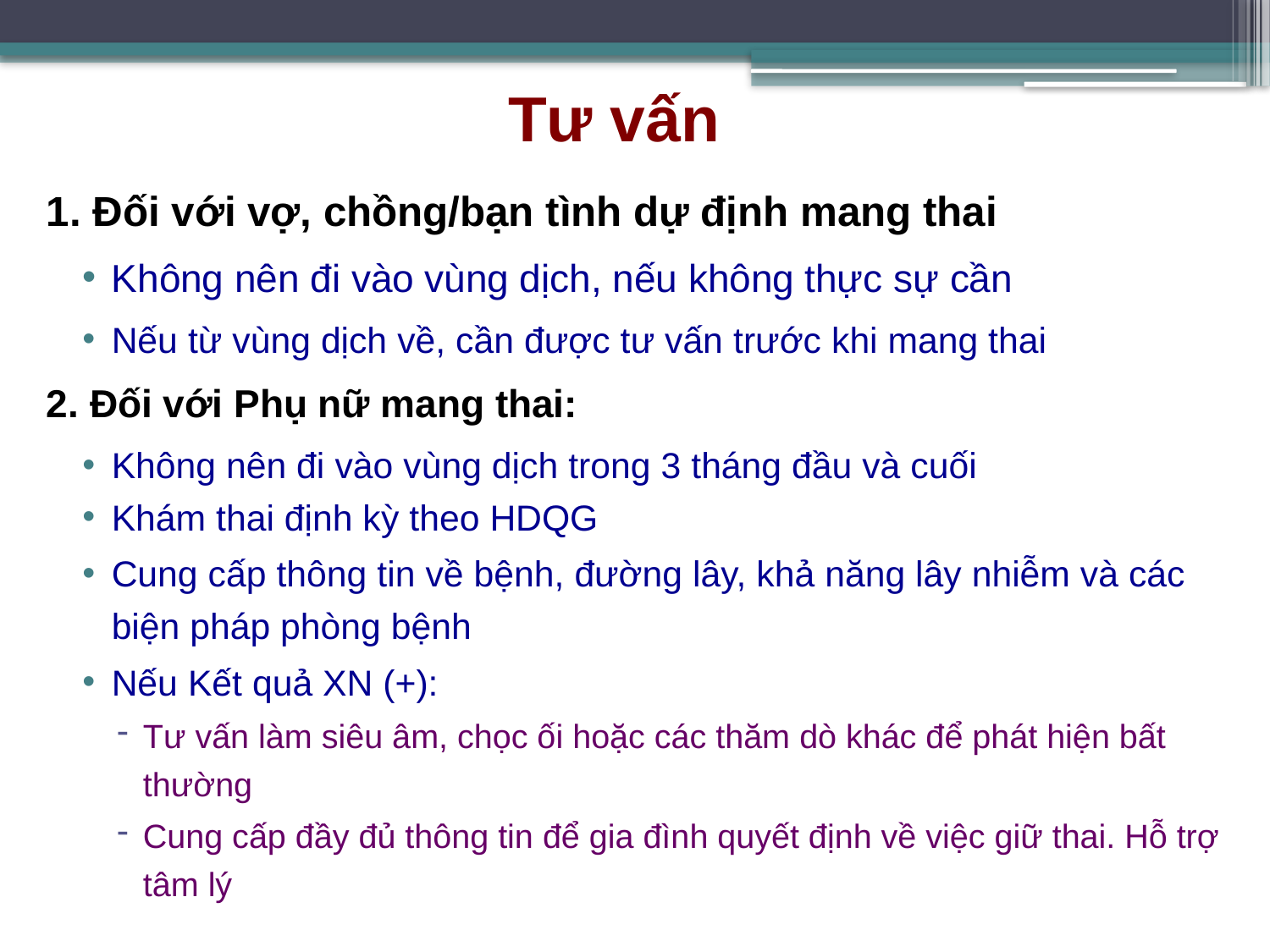

Tư vấn
1. Đối với vợ, chồng/bạn tình dự định mang thai
Không nên đi vào vùng dịch, nếu không thực sự cần
Nếu từ vùng dịch về, cần được tư vấn trước khi mang thai
2. Đối với Phụ nữ mang thai:
Không nên đi vào vùng dịch trong 3 tháng đầu và cuối
Khám thai định kỳ theo HDQG
Cung cấp thông tin về bệnh, đường lây, khả năng lây nhiễm và các biện pháp phòng bệnh
Nếu Kết quả XN (+):
Tư vấn làm siêu âm, chọc ối hoặc các thăm dò khác để phát hiện bất thường
Cung cấp đầy đủ thông tin để gia đình quyết định về việc giữ thai. Hỗ trợ tâm lý